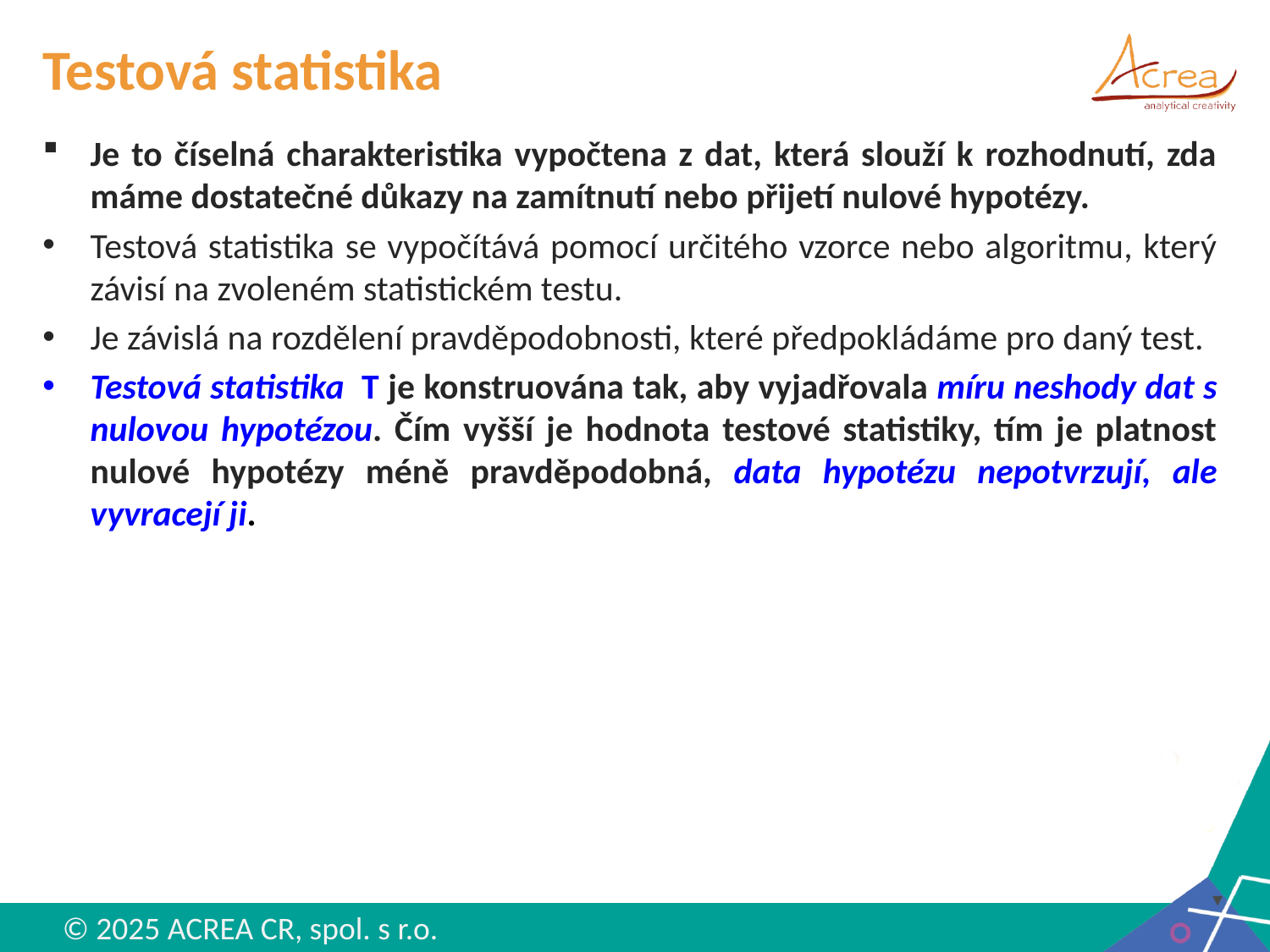

# Testová statistika
Je to číselná charakteristika vypočtena z dat, která slouží k rozhodnutí, zda máme dostatečné důkazy na zamítnutí nebo přijetí nulové hypotézy.
Testová statistika se vypočítává pomocí určitého vzorce nebo algoritmu, který závisí na zvoleném statistickém testu.
Je závislá na rozdělení pravděpodobnosti, které předpokládáme pro daný test.
Testová statistika  T je konstruována tak, aby vyjadřovala míru neshody dat s nulovou hypotézou. Čím vyšší je hodnota testové statistiky, tím je platnost nulové hypotézy méně pravděpodobná, data hypotézu nepotvrzují, ale vyvracejí ji.